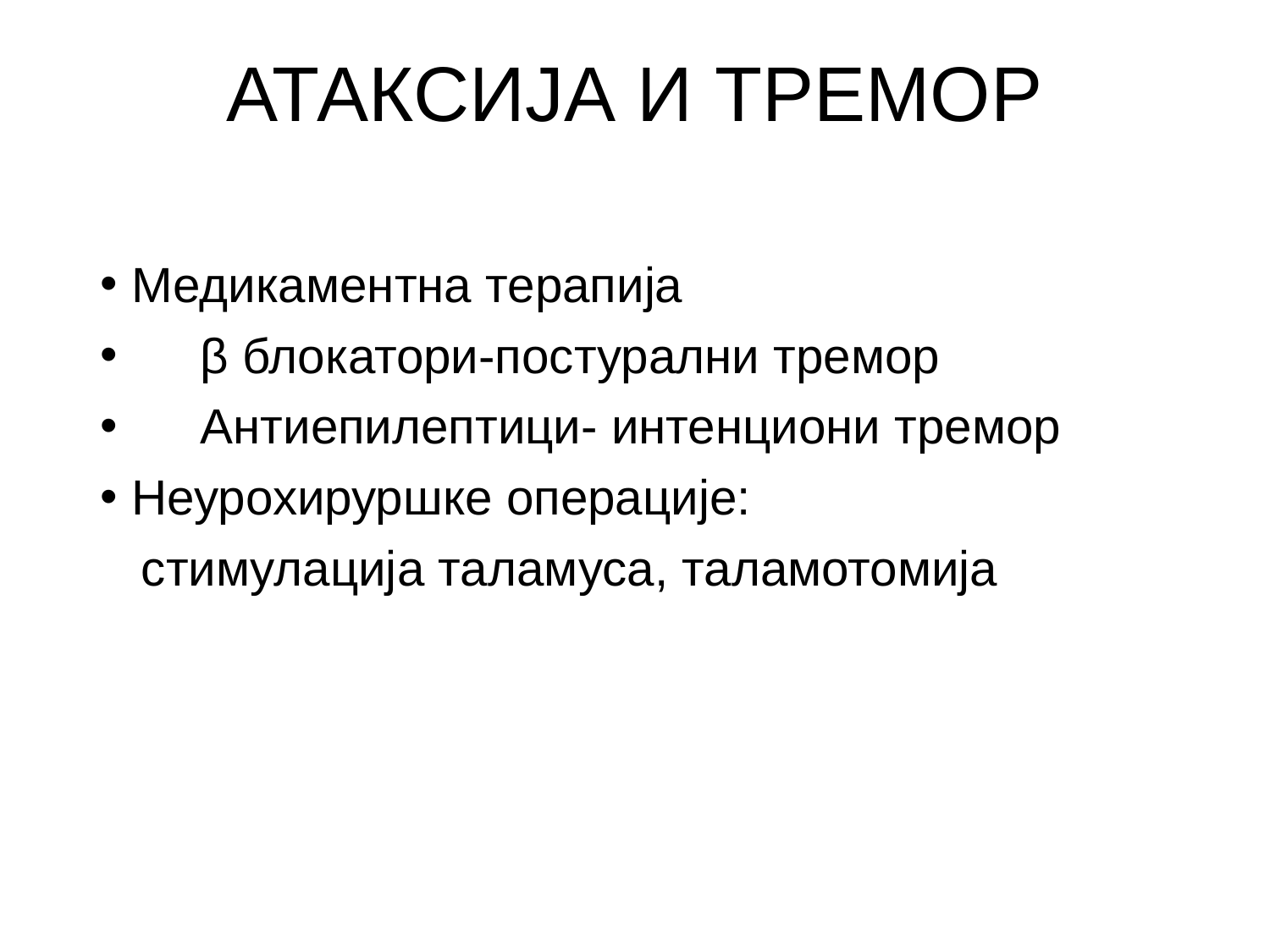

# АТАКСИЈА И ТРЕМОР
Медикаментна терапија
     β блокатори-постурални тремор
     Антиепилептици- интенциони тремор
Неурохируршке операције:
   стимулација таламуса, таламотомија